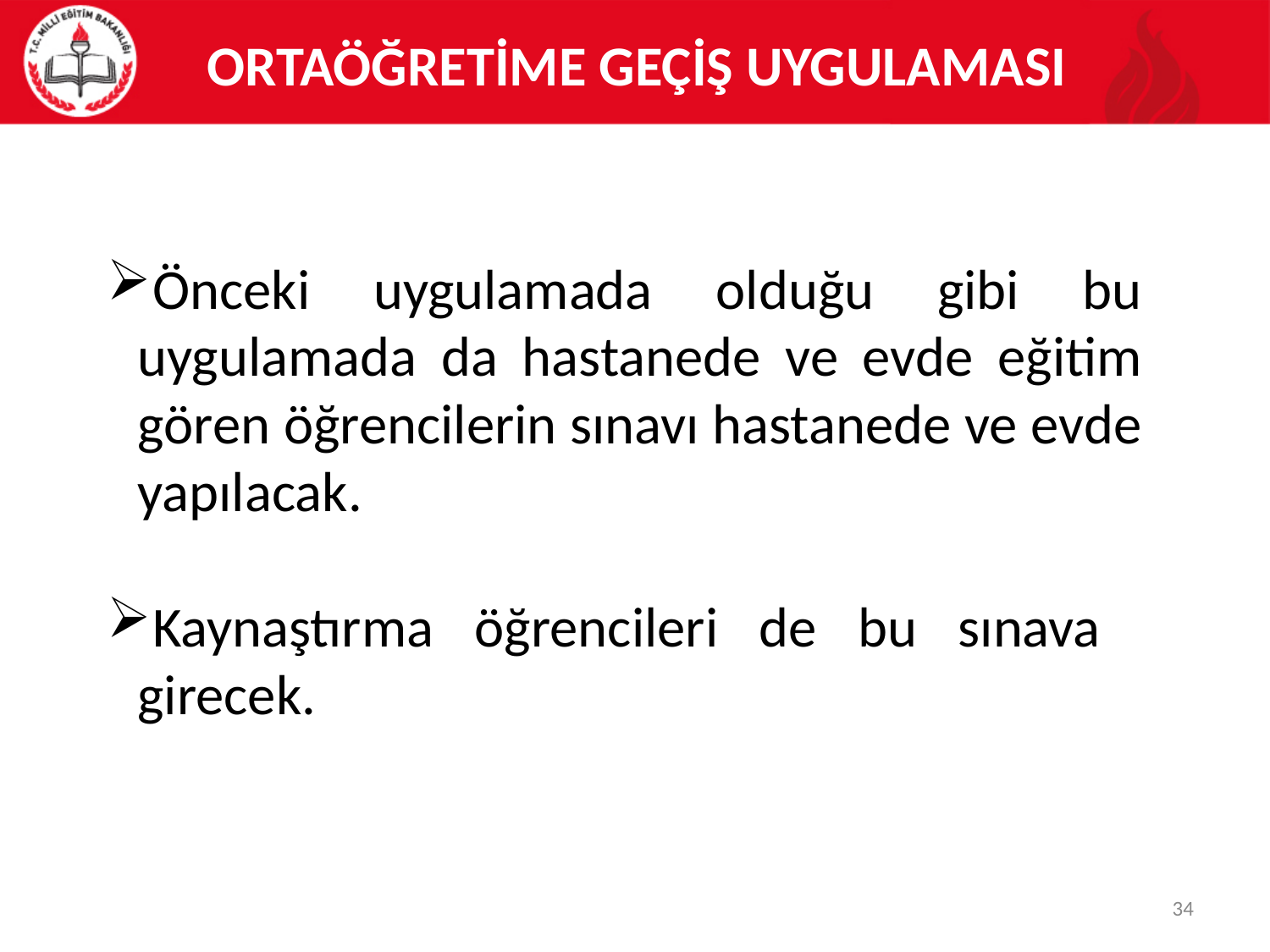

# ORTAÖĞRETİME GEÇİŞ UYGULAMASI
Önceki uygulamada olduğu gibi bu uygulamada da hastanede ve evde eğitim gören öğrencilerin sınavı hastanede ve evde yapılacak.

Kaynaştırma öğrencileri de bu sınava  girecek.

34